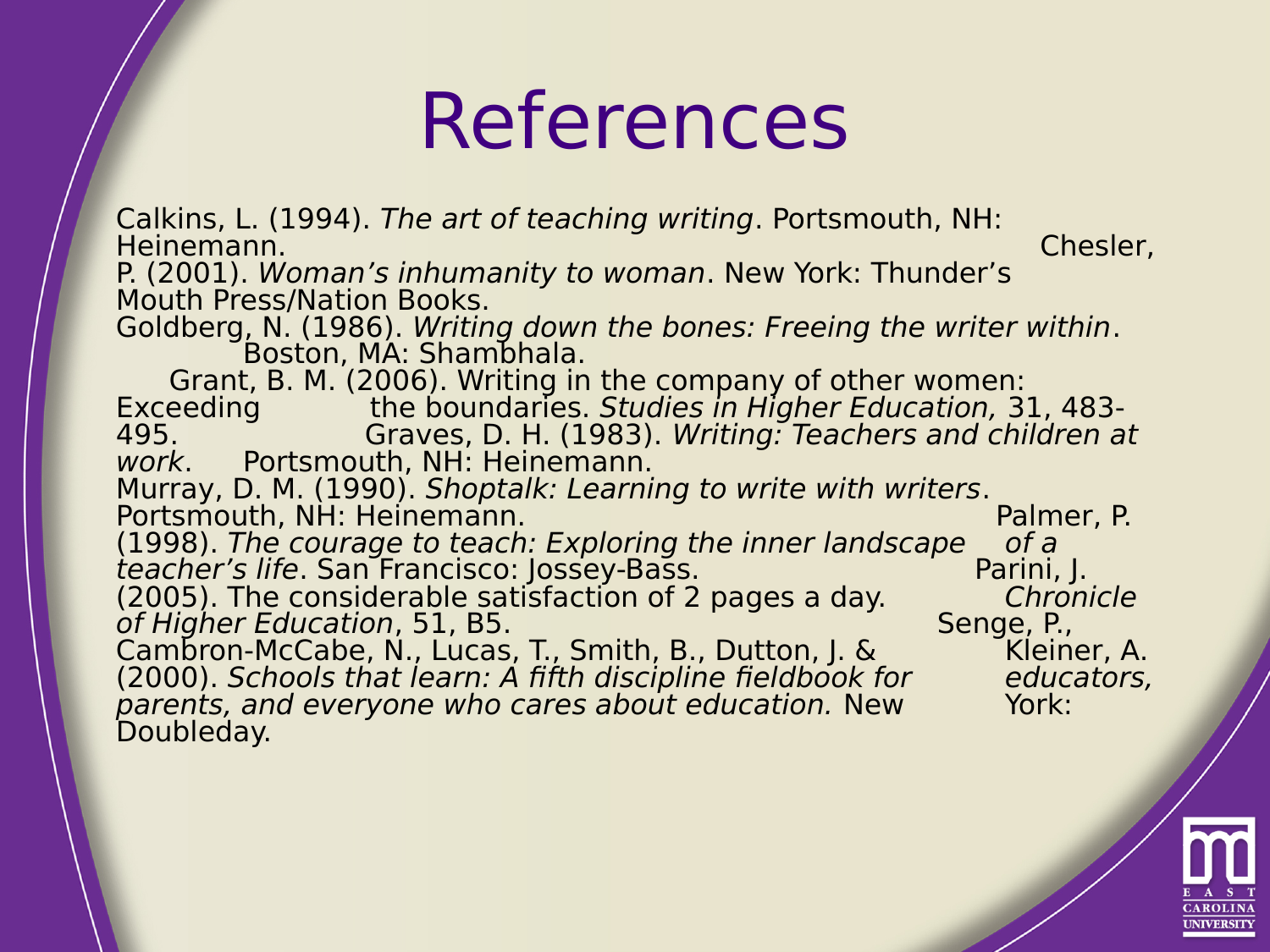

# References
	Calkins, L. (1994). The art of teaching writing. Portsmouth, NH: 	Heinemann.                                                                                     Chesler, P. (2001). Woman’s inhumanity to woman. New York: Thunder’s 	Mouth Press/Nation Books.                                                              Goldberg, N. (1986). Writing down the bones: Freeing the writer within.  	Boston, MA: Shambhala.                                                                        Grant, B. M. (2006). Writing in the company of other women: Exceeding 	the boundaries. Studies in Higher Education, 31, 483-495.                     Graves, D. H. (1983). Writing: Teachers and children at work. 	Portsmouth, NH: Heinemann.                                                      Murray, D. M. (1990). Shoptalk: Learning to write with writers. 	Portsmouth, NH: Heinemann.                                                     Palmer, P. (1998). The courage to teach: Exploring the inner landscape 	of a teacher’s life. San Francisco: Jossey-Bass.                               Parini, J. (2005). The considerable satisfaction of 2 pages a day. 	Chronicle of Higher Education, 51, B5.                                                Senge, P., Cambron-McCabe, N., Lucas, T., Smith, B., Dutton, J. & 	Kleiner, A. (2000). Schools that learn: A fifth discipline fieldbook for 	educators, parents, and everyone who cares about education. New 	York: Doubleday.